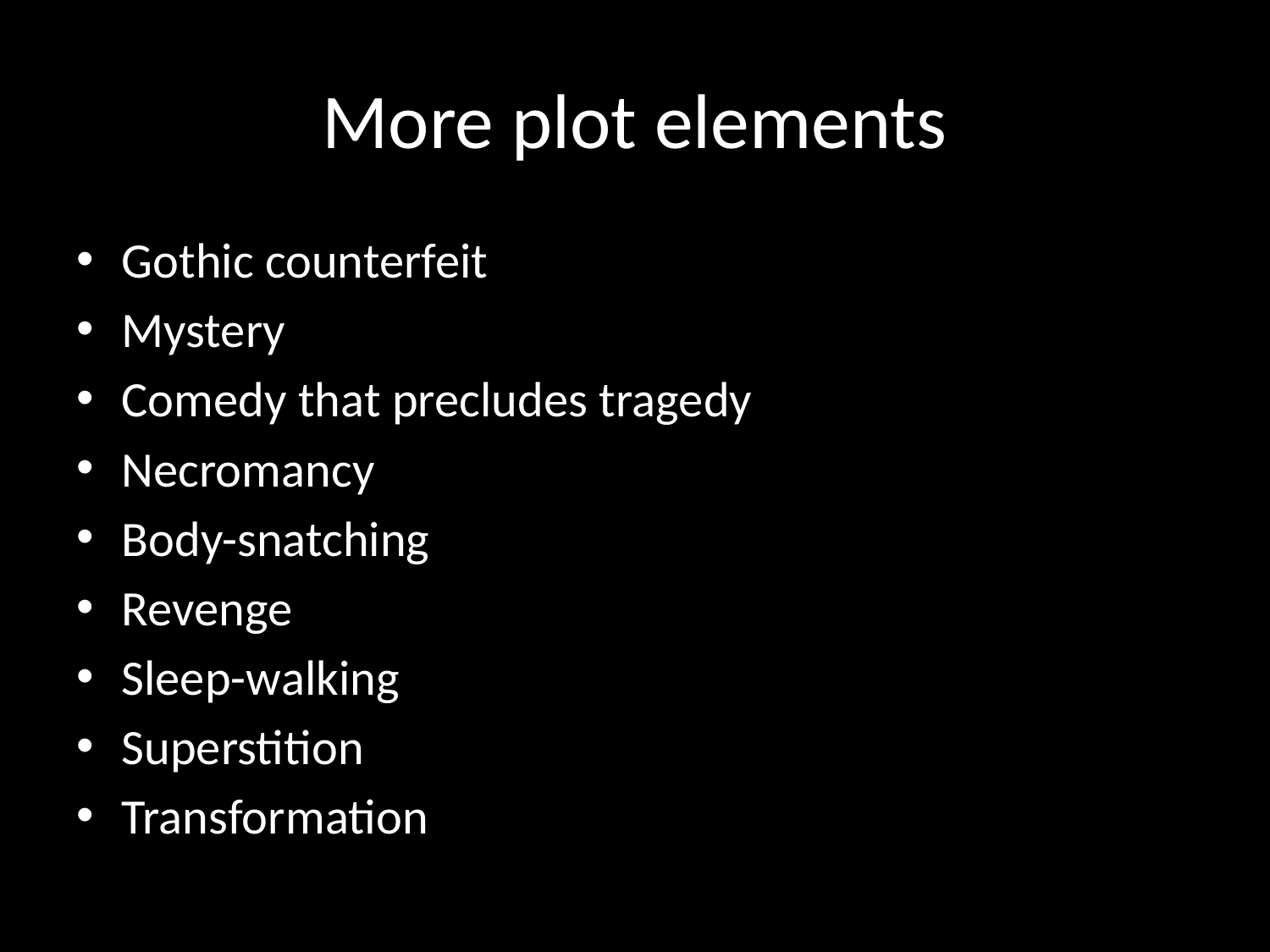

# More plot elements
Gothic counterfeit
Mystery
Comedy that precludes tragedy
Necromancy
Body-snatching
Revenge
Sleep-walking
Superstition
Transformation